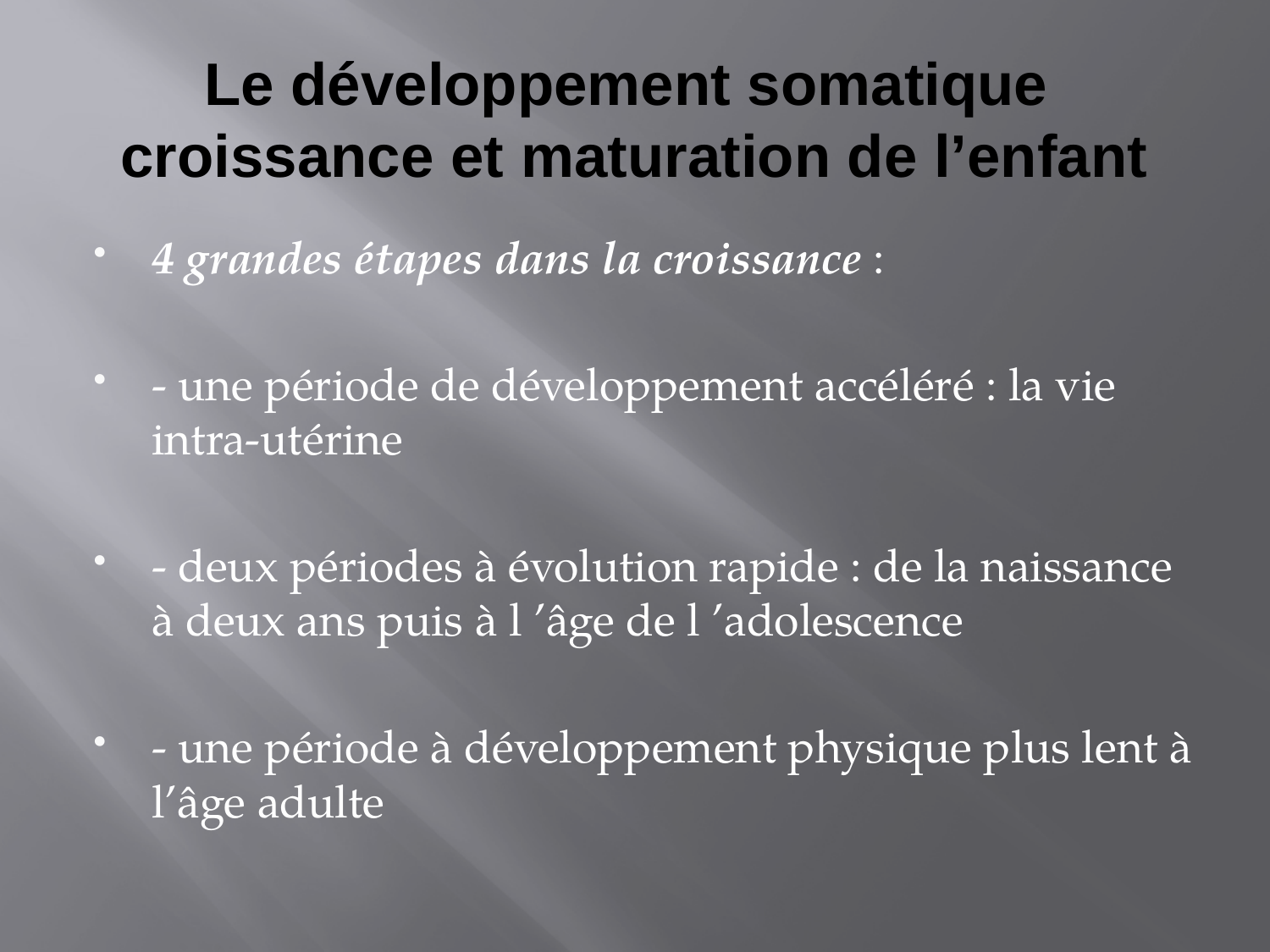

# Le développement somatique croissance et maturation de l’enfant
4 grandes étapes dans la croissance :

- une période de développement accéléré : la vie intra-utérine

- deux périodes à évolution rapide : de la naissance à deux ans puis à l ’âge de l ’adolescence

- une période à développement physique plus lent à l’âge adulte